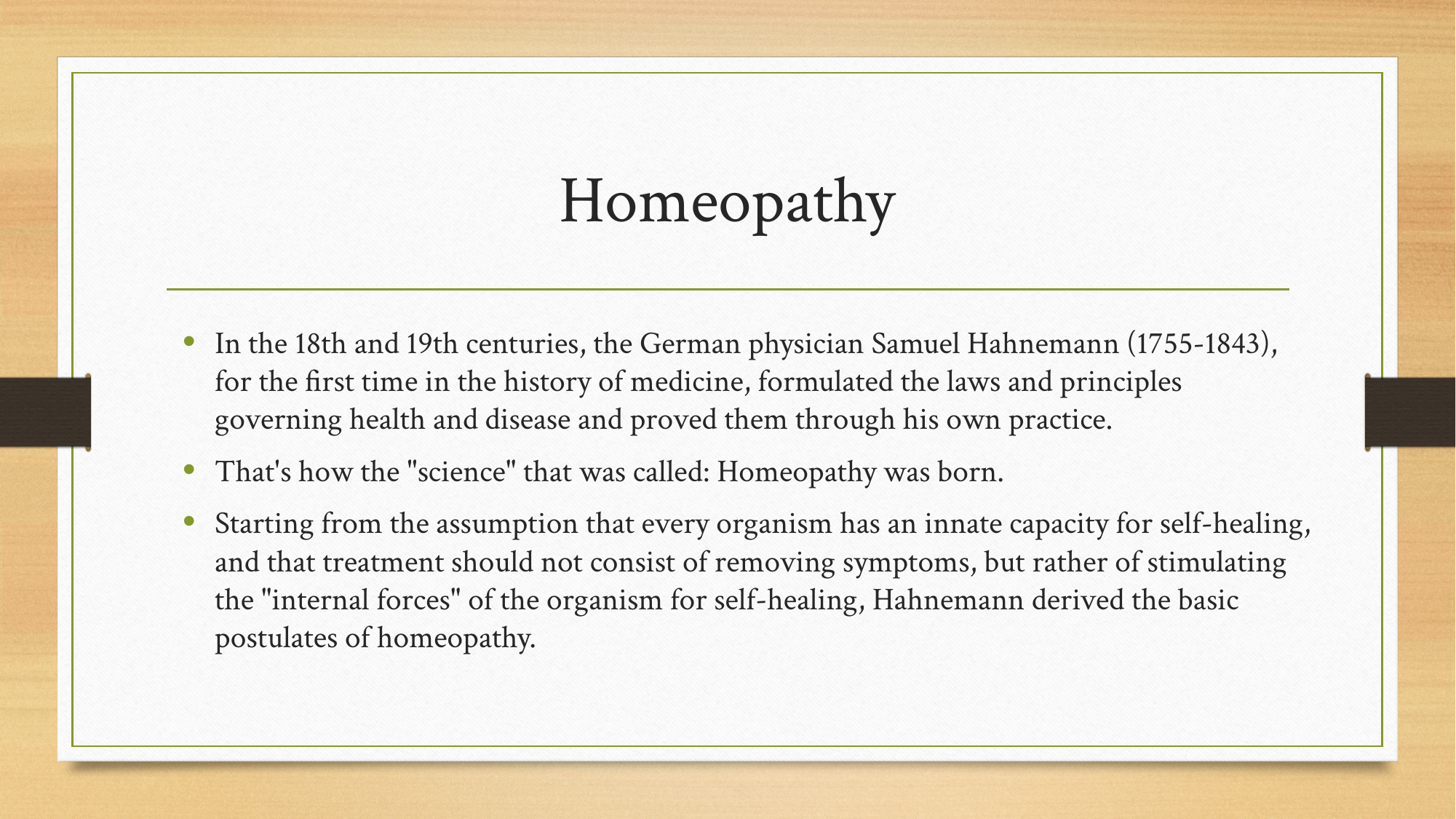

# Homeopathy

In the 18th and 19th centuries, the German physician Samuel Hahnemann (1755-1843), for the first time in the history of medicine, formulated the laws and principles governing health and disease and proved them through his own practice.
That's how the "science" that was called: Homeopathy was born.
Starting from the assumption that every organism has an innate capacity for self-healing, and that treatment should not consist of removing symptoms, but rather of stimulating the "internal forces" of the organism for self-healing, Hahnemann derived the basic postulates of homeopathy.